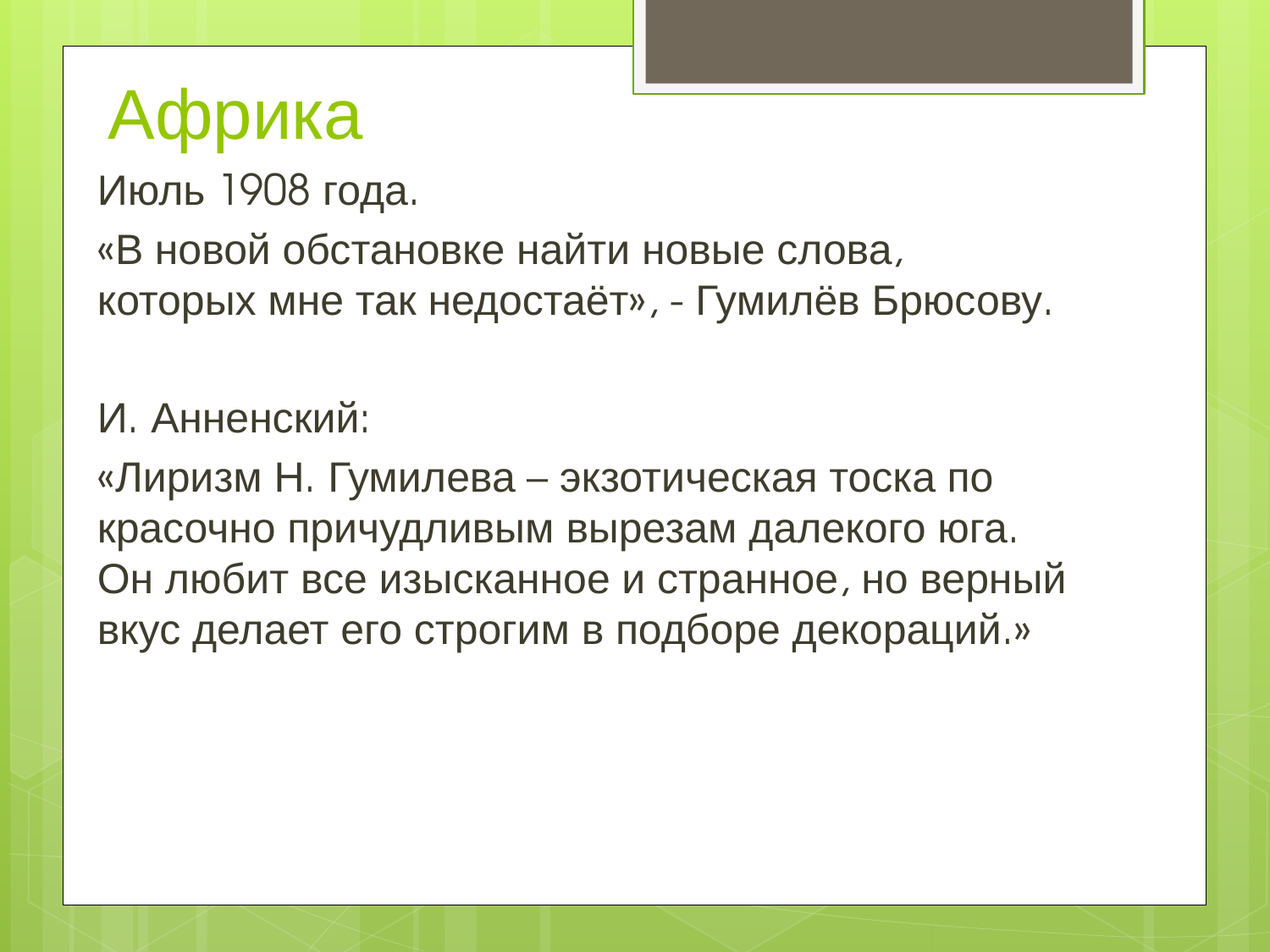

# Африка
Июль 1908 года.
«В новой обстановке найти новые слова, которых мне так недостаёт», - Гумилёв Брюсову.

И. Анненский:
«Лиризм Н. Гумилева – экзотическая тоска по красочно причудливым вырезам далекого юга. Он любит все изысканное и странное, но верный вкус делает его строгим в подборе декораций.»